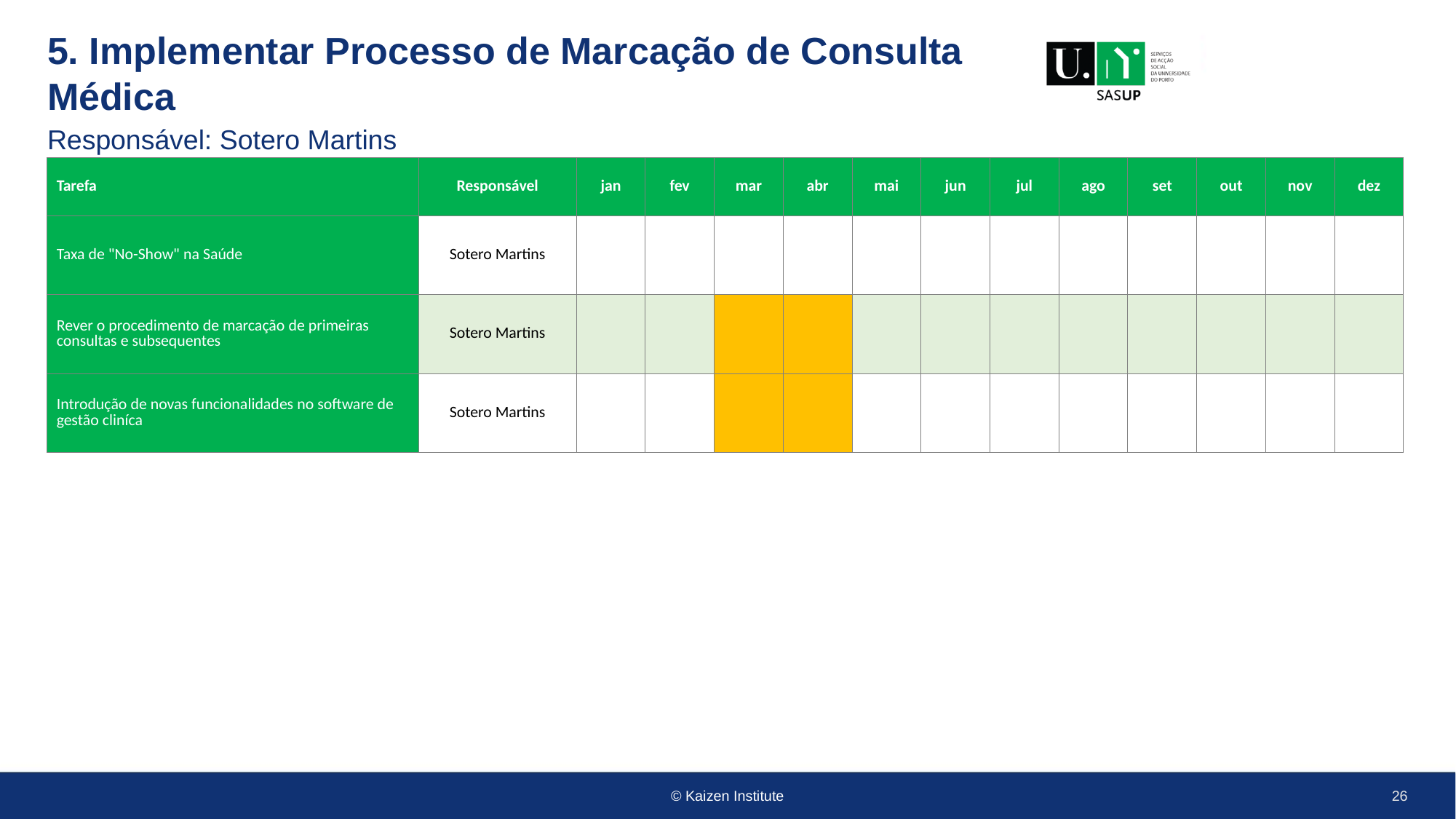

# 5. Implementar Processo de Marcação de Consulta Médica
Responsável: Sotero Martins
| Tarefa | Responsável | jan | fev | mar | abr | mai | jun | jul | ago | set | out | nov | dez |
| --- | --- | --- | --- | --- | --- | --- | --- | --- | --- | --- | --- | --- | --- |
| Taxa de "No-Show" na Saúde | Sotero Martins |  |  |  |  |  |  |  |  |  |  |  |  |
| Rever o procedimento de marcação de primeiras consultas e subsequentes | Sotero Martins |  |  |  |  |  |  |  |  |  |  |  |  |
| Introdução de novas funcionalidades no software de gestão cliníca | Sotero Martins |  |  |  |  |  |  |  |  |  |  |  |  |